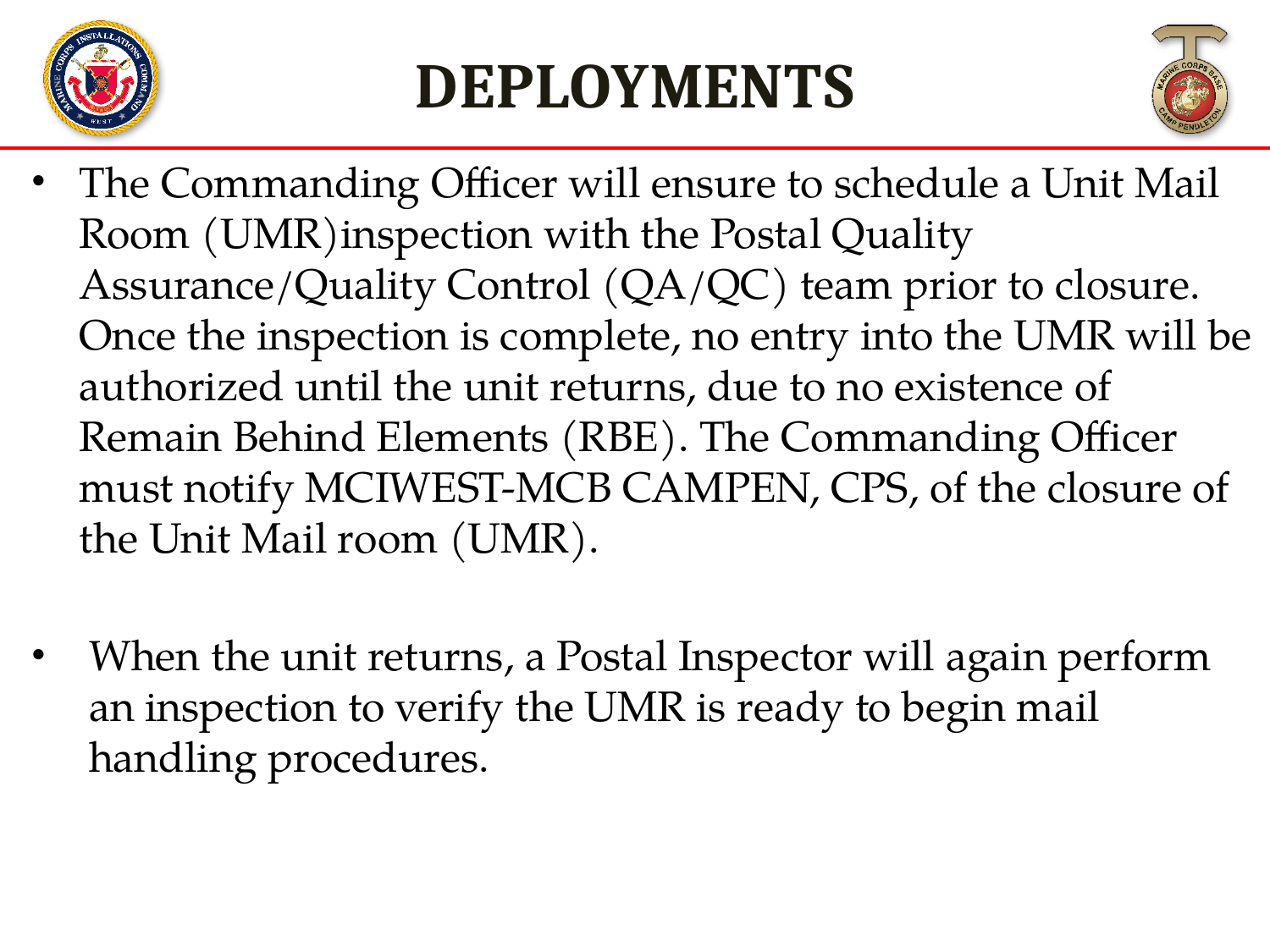

DEPLOYMENTS
The Commanding Officer will ensure to schedule a Unit Mail Room (UMR)inspection with the Postal Quality Assurance/Quality Control (QA/QC) team prior to closure. Once the inspection is complete, no entry into the UMR will be authorized until the unit returns, due to no existence of Remain Behind Elements (RBE). The Commanding Officer must notify MCIWEST-MCB CAMPEN, CPS, of the closure of the Unit Mail room (UMR).

When the unit returns, a Postal Inspector will again perform an inspection to verify the UMR is ready to begin mail handling procedures.